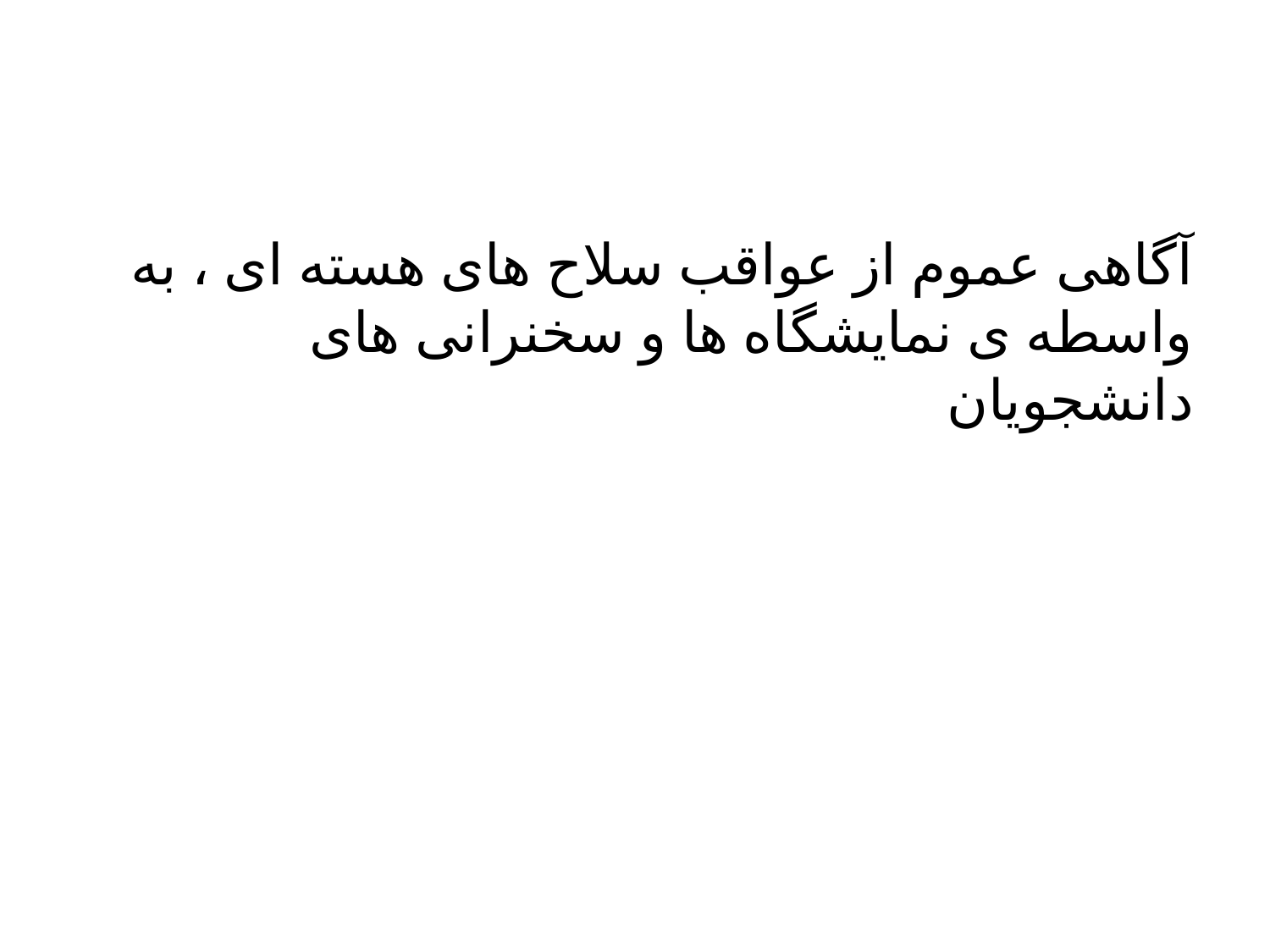

#
 آگاهی عموم از عواقب سلاح های هسته ای ، به واسطه ی نمایشگاه ها و سخنرانی های دانشجویان